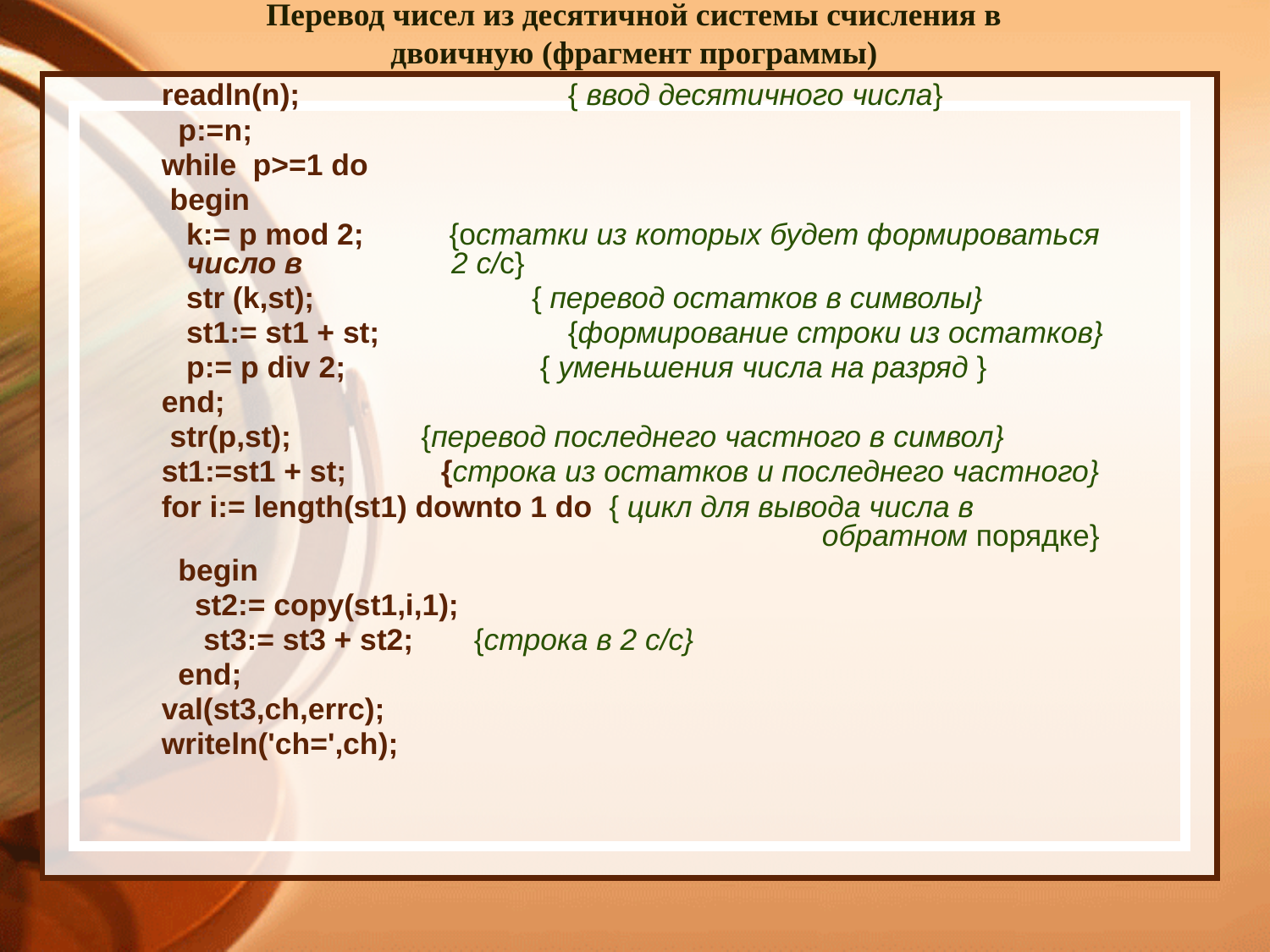

# Перевод чисел из десятичной системы счисления в двоичную (фрагмент программы)
readln(n);    		{ ввод десятичного числа}
  p:=n;
while  p>=1 do
 begin
   k:= p mod 2;	 {остатки из которых будет формироваться число в                  2 с/с}
   str (k,st);	           { перевод остатков в символы}
   st1:= st1 + st;		{формирование строки из остатков}
   p:= p div 2;	            { уменьшения числа на разряд }
end;
 str(p,st);	             {перевод последнего частного в символ}
st1:=st1 + st;      	{строка из остатков и последнего частного}
for i:= length(st1) downto 1 do  { цикл для вывода числа в   						обратном порядке}
  begin
    st2:= copy(st1,i,1);
	  st3:= st3 + st2;	    {строка в 2 с/с}
  end;
val(st3,ch,errc);
writeln('ch=',ch);